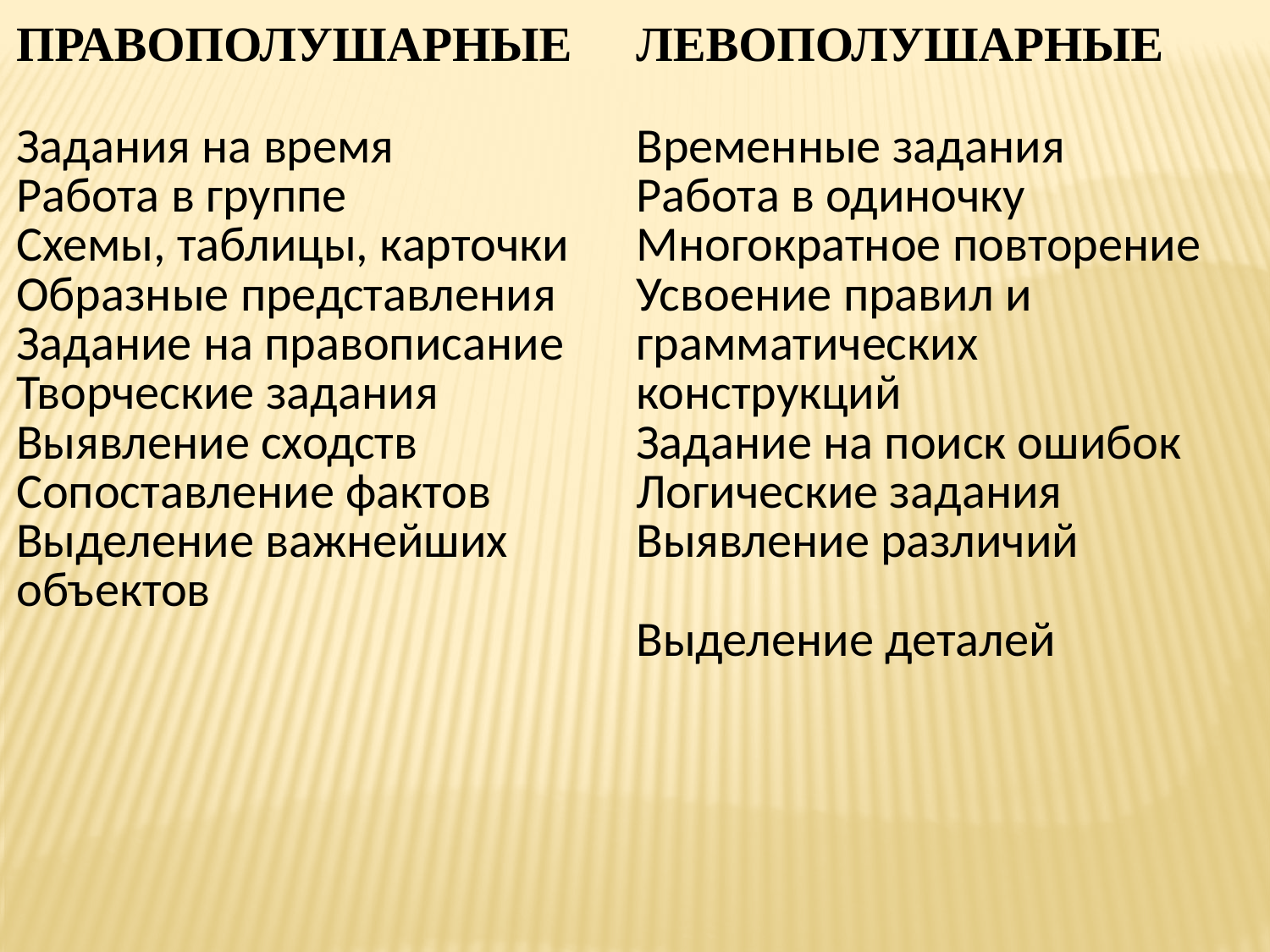

| ПРАВОПОЛУШАРНЫЕ | ЛЕВОПОЛУШАРНЫЕ |
| --- | --- |
| Задания на время Работа в группе Схемы, таблицы, карточки Образные представления Задание на правописание Творческие задания Выявление сходств Сопоставление фактов Выделение важнейших объектов | Временные задания Работа в одиночку Многократное повторение Усвоение правил и грамматических конструкций Задание на поиск ошибок Логические задания Выявление различий   Выделение деталей |